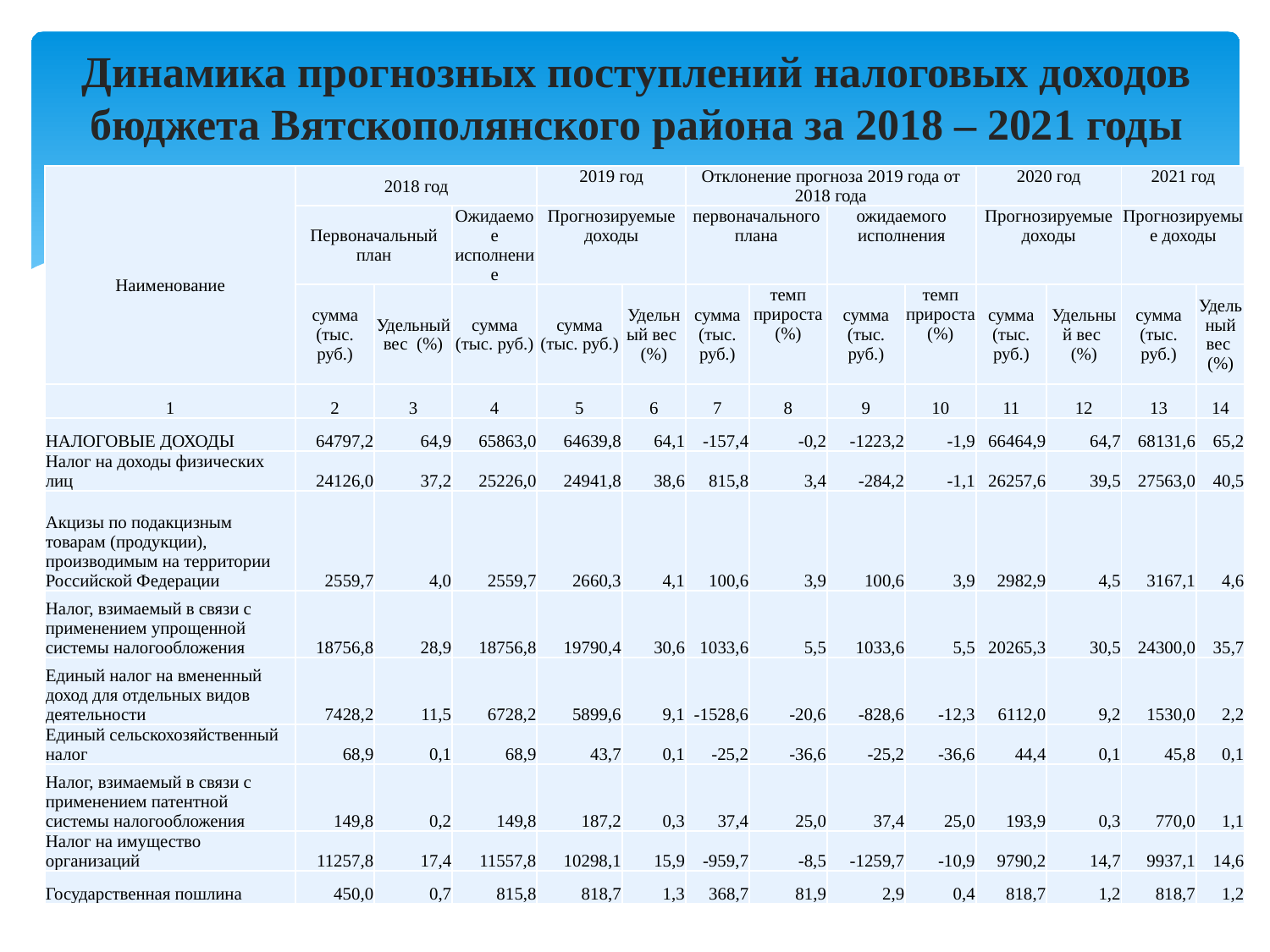

# Динамика прогнозных поступлений налоговых доходов бюджета Вятскополянского района за 2018 – 2021 годы
| Наименование | 2018 год |  |  | 2019 год |  | Отклонение прогноза 2019 года от 2018 года |  |  |  | 2020 год |  | 2021 год |  |
| --- | --- | --- | --- | --- | --- | --- | --- | --- | --- | --- | --- | --- | --- |
|  | Первоначальный план |  | Ожидаемое исполнение | Прогнозируемые доходы |  | первоначального плана |  | ожидаемого исполнения |  | Прогнозируемые доходы |  | Прогнозируемые доходы |  |
|  | сумма (тыс. руб.) | Удельный вес (%) | сумма (тыс. руб.) | сумма (тыс. руб.) | Удельный вес (%) | сумма (тыс. руб.) | темп прироста (%) | сумма (тыс. руб.) | темп прироста (%) | сумма (тыс. руб.) | Удельный вес (%) | сумма (тыс. руб.) | Удельный вес (%) |
| 1 | 2 | 3 | 4 | 5 | 6 | 7 | 8 | 9 | 10 | 11 | 12 | 13 | 14 |
| НАЛОГОВЫЕ ДОХОДЫ | 64797,2 | 64,9 | 65863,0 | 64639,8 | 64,1 | -157,4 | -0,2 | -1223,2 | -1,9 | 66464,9 | 64,7 | 68131,6 | 65,2 |
| Налог на доходы физических лиц | 24126,0 | 37,2 | 25226,0 | 24941,8 | 38,6 | 815,8 | 3,4 | -284,2 | -1,1 | 26257,6 | 39,5 | 27563,0 | 40,5 |
| Акцизы по подакцизным товарам (продукции), производимым на территории Российской Федерации | 2559,7 | 4,0 | 2559,7 | 2660,3 | 4,1 | 100,6 | 3,9 | 100,6 | 3,9 | 2982,9 | 4,5 | 3167,1 | 4,6 |
| Налог, взимаемый в связи с применением упрощенной системы налогообложения | 18756,8 | 28,9 | 18756,8 | 19790,4 | 30,6 | 1033,6 | 5,5 | 1033,6 | 5,5 | 20265,3 | 30,5 | 24300,0 | 35,7 |
| Единый налог на вмененный доход для отдельных видов деятельности | 7428,2 | 11,5 | 6728,2 | 5899,6 | 9,1 | -1528,6 | -20,6 | -828,6 | -12,3 | 6112,0 | 9,2 | 1530,0 | 2,2 |
| Единый сельскохозяйственный налог | 68,9 | 0,1 | 68,9 | 43,7 | 0,1 | -25,2 | -36,6 | -25,2 | -36,6 | 44,4 | 0,1 | 45,8 | 0,1 |
| Налог, взимаемый в связи с применением патентной системы налогообложения | 149,8 | 0,2 | 149,8 | 187,2 | 0,3 | 37,4 | 25,0 | 37,4 | 25,0 | 193,9 | 0,3 | 770,0 | 1,1 |
| Налог на имущество организаций | 11257,8 | 17,4 | 11557,8 | 10298,1 | 15,9 | -959,7 | -8,5 | -1259,7 | -10,9 | 9790,2 | 14,7 | 9937,1 | 14,6 |
| Государственная пошлина | 450,0 | 0,7 | 815,8 | 818,7 | 1,3 | 368,7 | 81,9 | 2,9 | 0,4 | 818,7 | 1,2 | 818,7 | 1,2 |